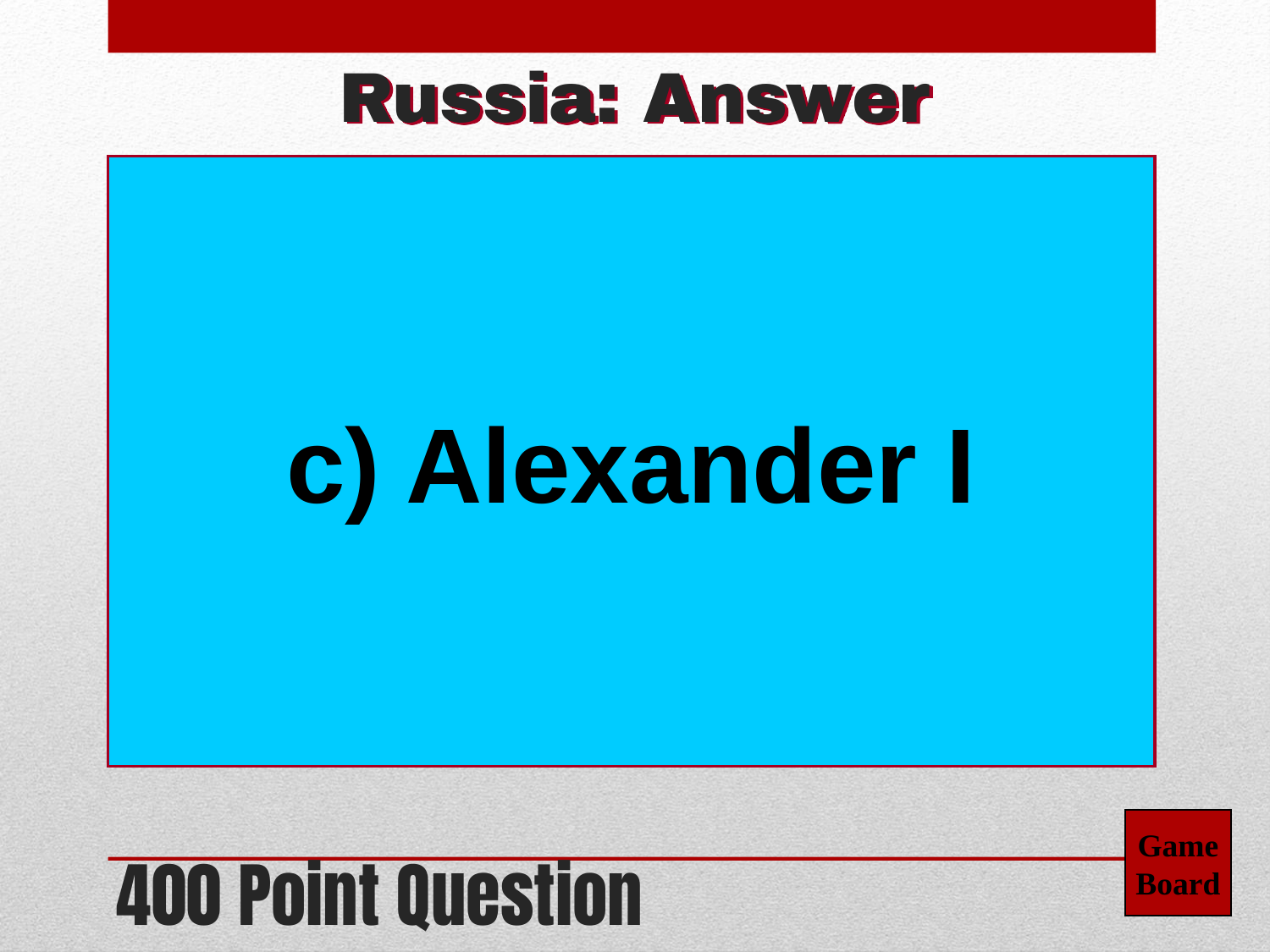

Russia: Answer
c) Alexander I
Game
Board
400 Point Question